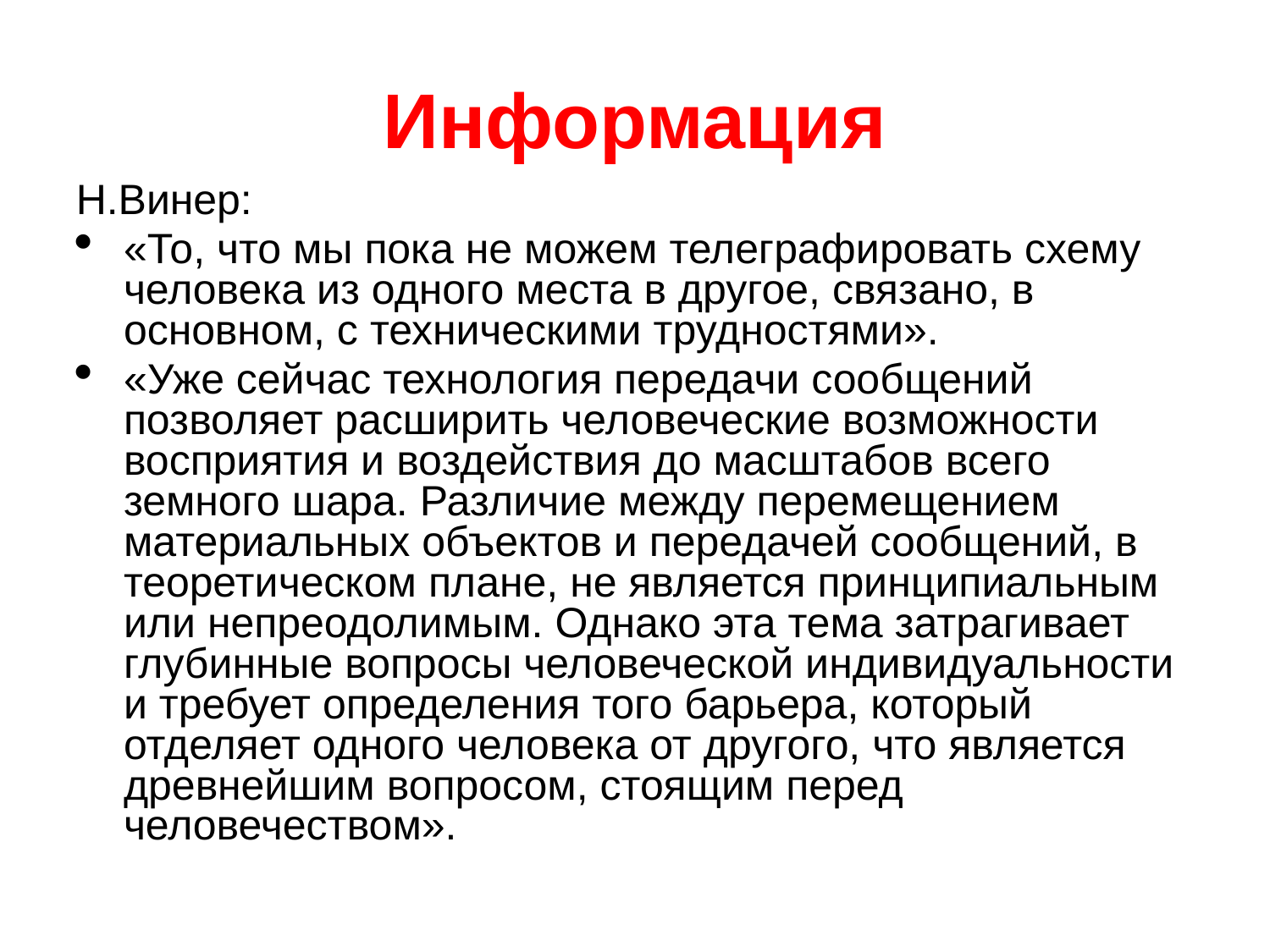

Информация
Н.Винер:
«То, что мы пока не можем телеграфировать схему человека из одного места в другое, связано, в основном, с техническими трудностями».
«Уже сейчас технология передачи сообщений позволяет расширить человеческие возможности восприятия и воздействия до масштабов всего земного шара. Различие между перемещением материальных объектов и передачей сообщений, в теоретическом плане, не является принципиальным или непреодолимым. Однако эта тема затрагивает глубинные вопросы человеческой индивидуальности и требует определения того барьера, который отделяет одного человека от другого, что является древнейшим вопросом, стоящим перед человечеством».